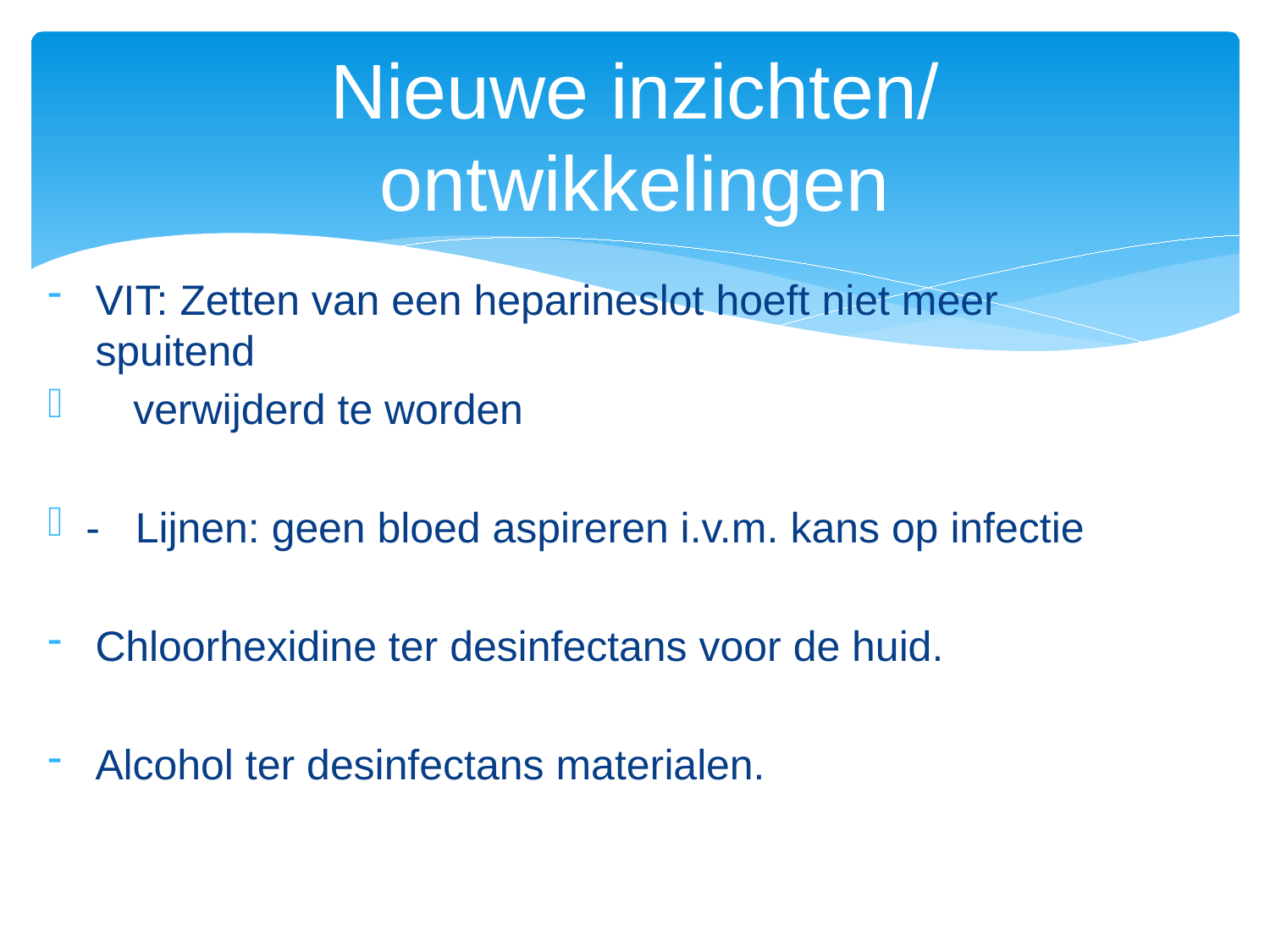

# Nieuwe inzichten/ ontwikkelingen
VIT: Zetten van een heparineslot hoeft niet meer spuitend
    verwijderd te worden

-   Lijnen: geen bloed aspireren i.v.m. kans op infectie

Chloorhexidine ter desinfectans voor de huid.

Alcohol ter desinfectans materialen.